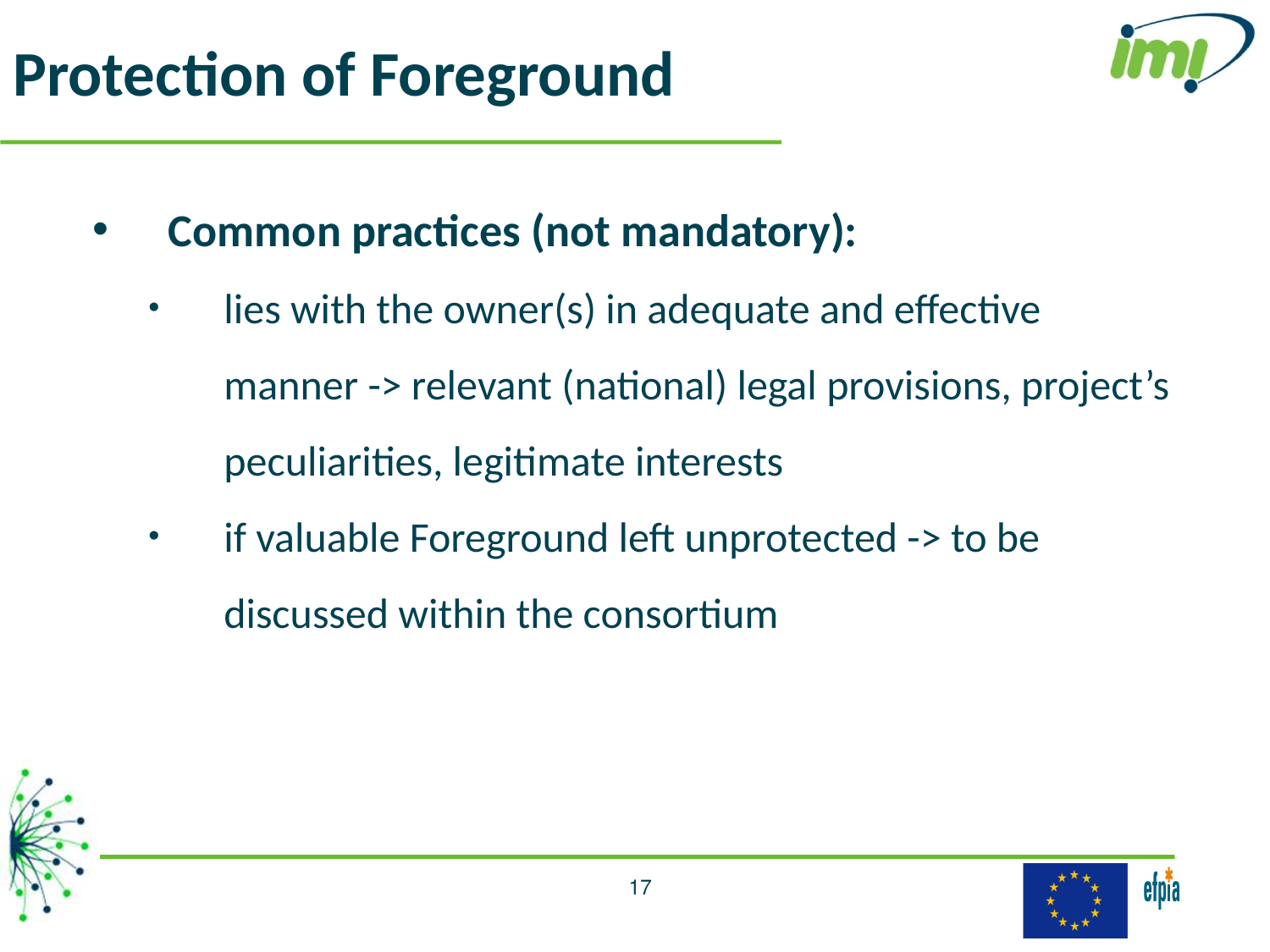

Protection of Foreground

Common practices (not mandatory):
lies with the owner(s) in adequate and effective manner -> relevant (national) legal provisions, project’s peculiarities, legitimate interests
if valuable Foreground left unprotected -> to be discussed within the consortium

17